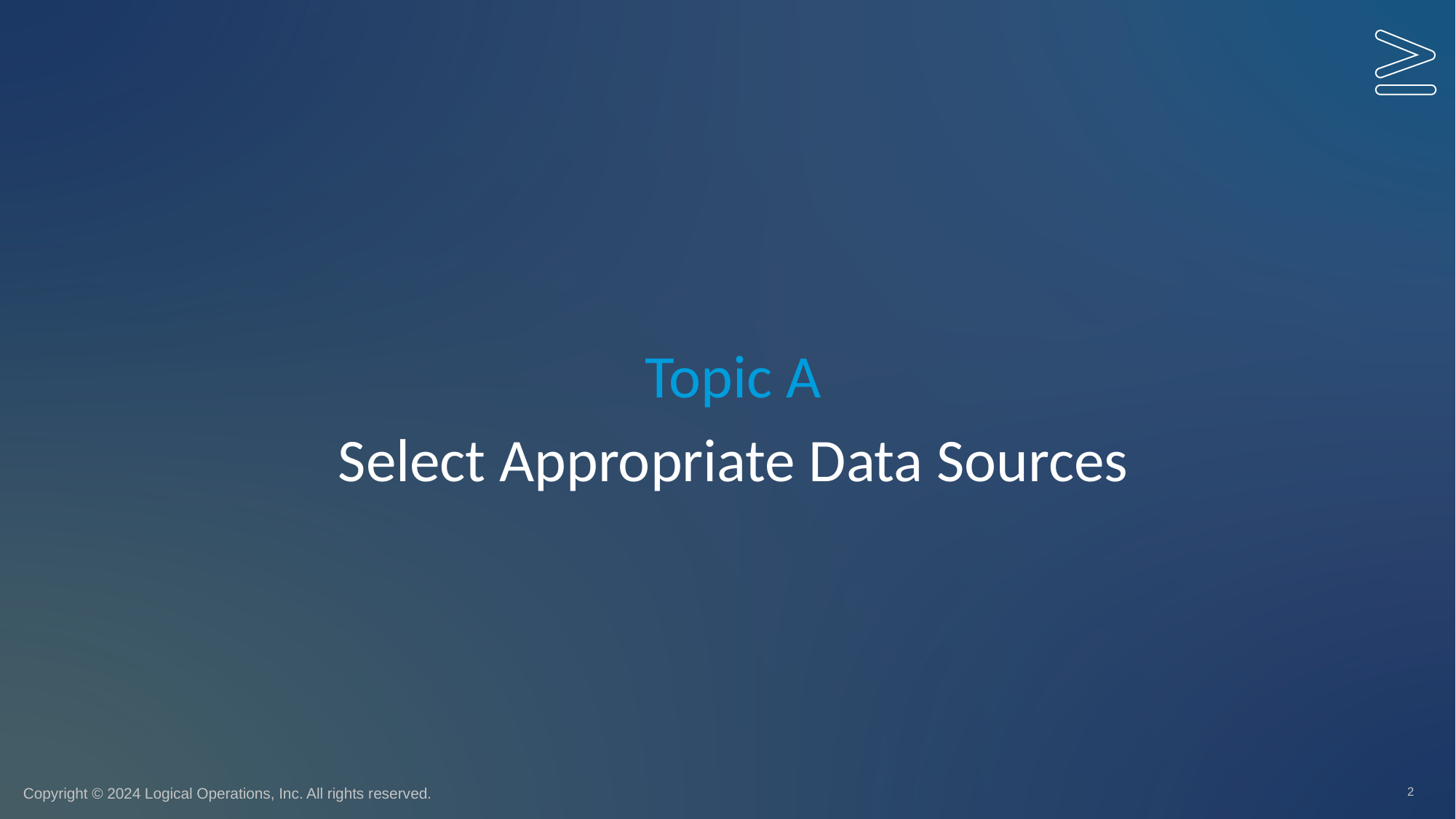

Topic A
# Select Appropriate Data Sources
2